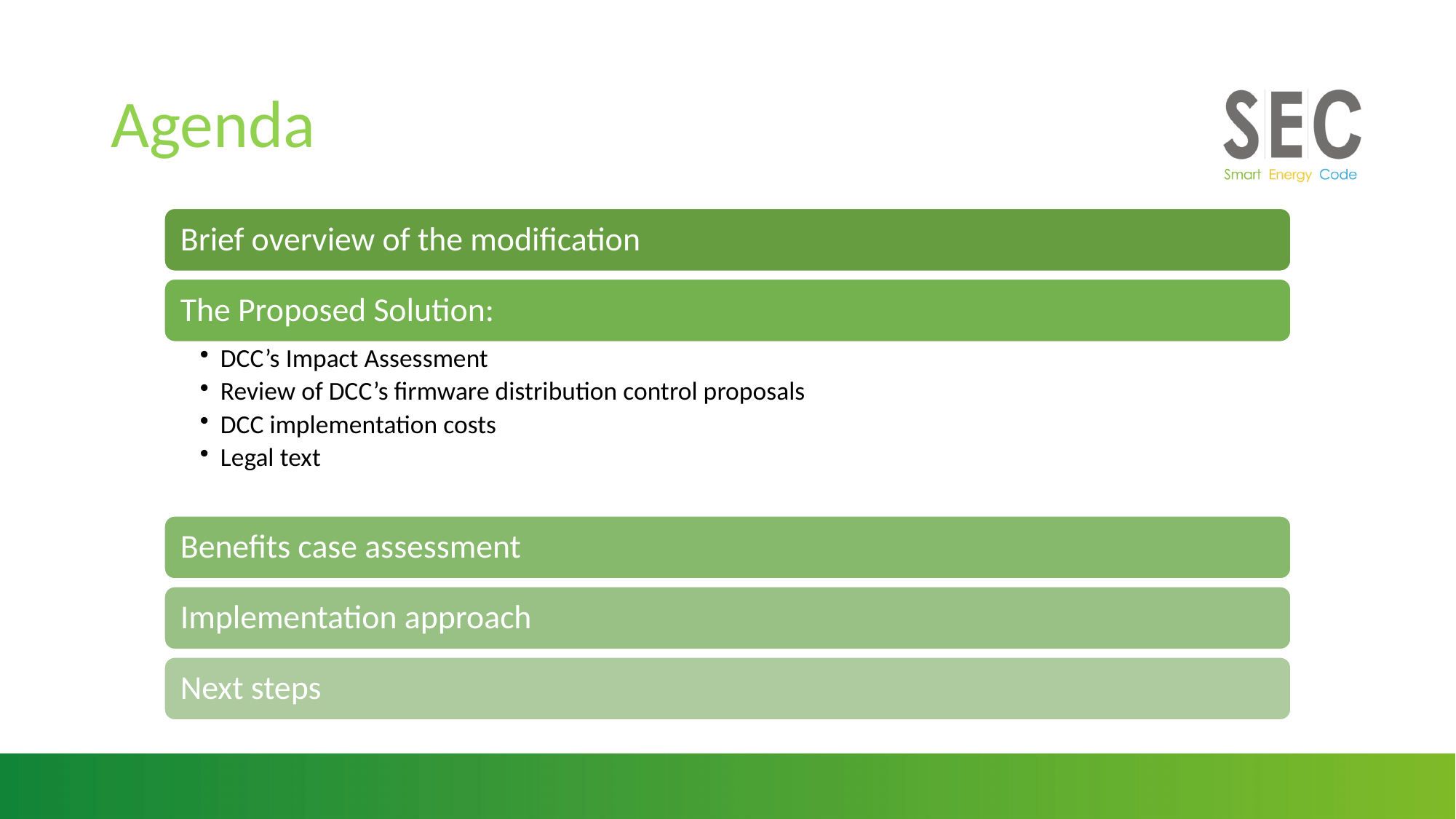

# Agenda
Brief overview of the modification
The Proposed Solution:
DCC’s Impact Assessment
Review of DCC’s firmware distribution control proposals
DCC implementation costs
Legal text

Benefits case assessment
Implementation approach
Next steps